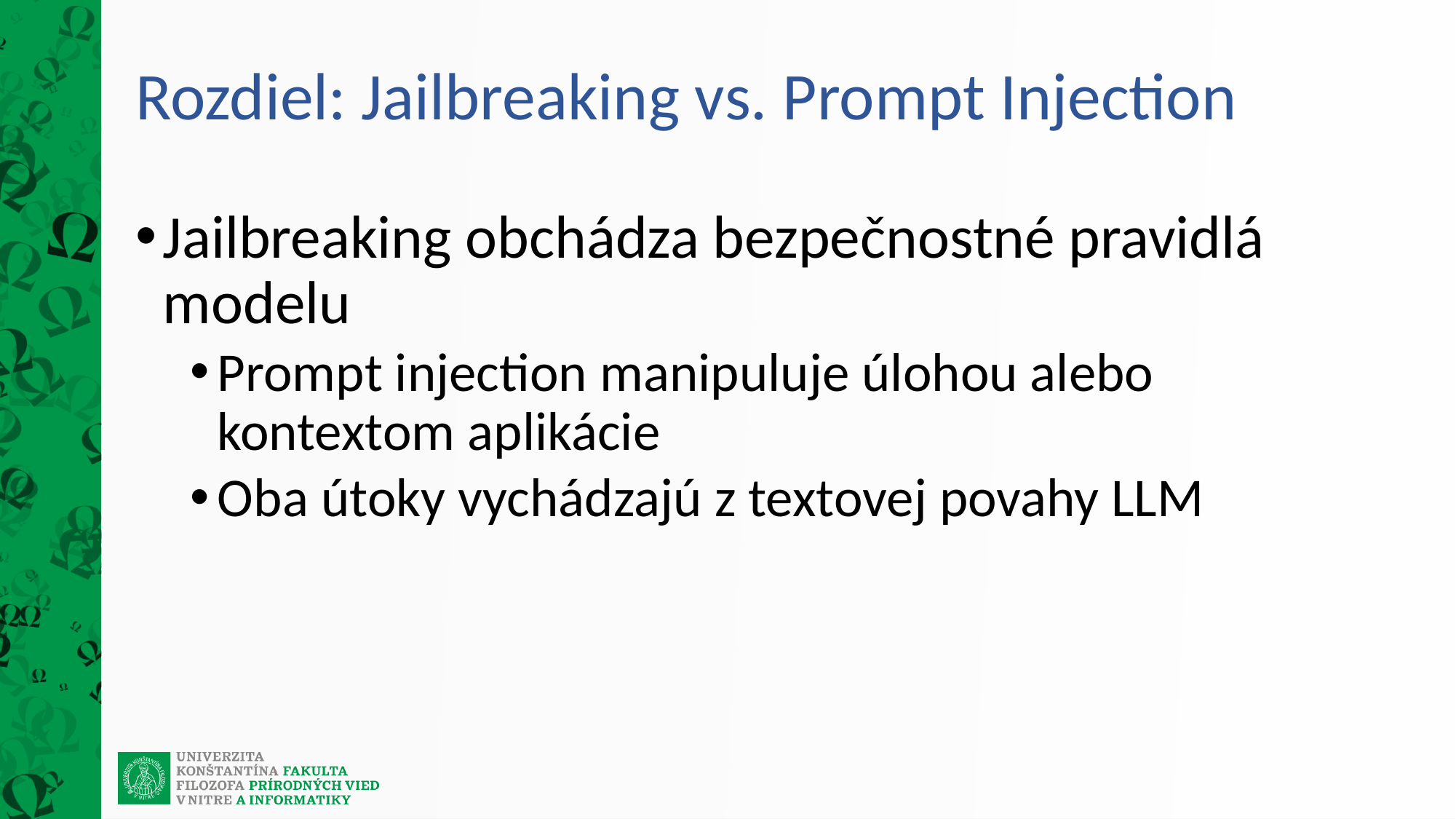

# Rozdiel: Jailbreaking vs. Prompt Injection
Jailbreaking obchádza bezpečnostné pravidlá modelu
Prompt injection manipuluje úlohou alebo kontextom aplikácie
Oba útoky vychádzajú z textovej povahy LLM